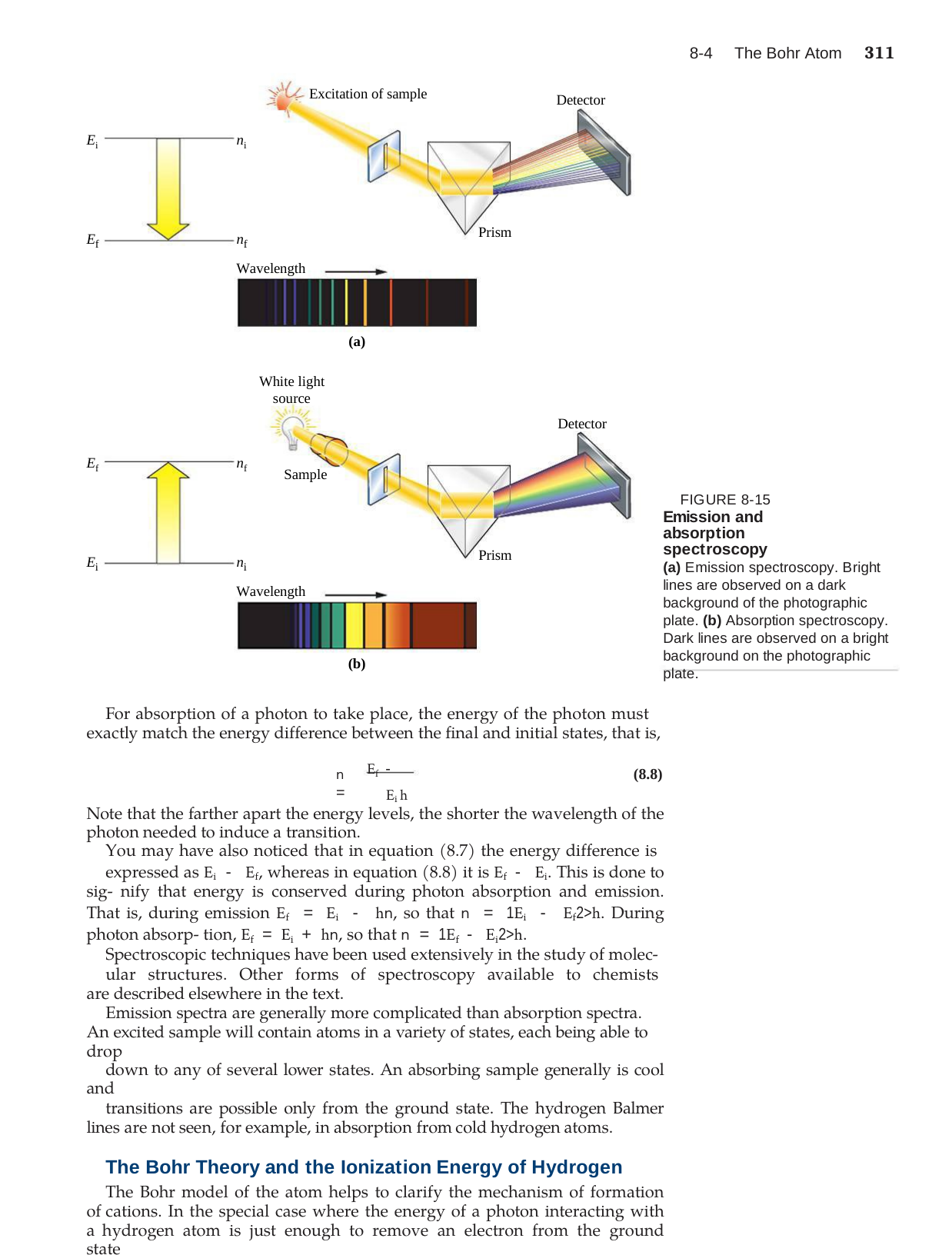

8-4	The Bohr Atom	311
Excitation of sample
Detector
ni
Ei
Prism
E
n
f
f
Wavelength
(a)

White light source
Detector
Ef
nf
Sample
FIGURE 8-15
Emission and absorption spectroscopy
(a) Emission spectroscopy. Bright lines are observed on a dark background of the photographic plate. (b) Absorption spectroscopy. Dark lines are observed on a bright background on the photographic plate.
Prism
E
n
i
i
Wavelength
(b)
For absorption of a photon to take place, the energy of the photon must exactly match the energy difference between the final and initial states, that is,
Ef  -  Ei h
(8.8)
n  =
Note that the farther apart the energy levels, the shorter the wavelength of the photon needed to induce a transition.
You may have also noticed that in equation (8.7) the energy difference is
expressed as Ei   -  Ef, whereas in equation (8.8) it is Ef  -  Ei. This is done to sig- nify that energy is conserved during photon absorption and emission. That is, during emission Ef   =  Ei   -  hn, so that n  =  1Ei   -  Ef2>h. During photon absorp- tion, Ef   =  Ei   +  hn, so that n  =  1Ef  -  Ei2>h.
Spectroscopic techniques have been used extensively in the study of molec-
ular  structures.  Other  forms  of  spectroscopy  available  to  chemists  are described elsewhere in the text.
Emission spectra are generally more complicated than absorption spectra. An excited sample will contain atoms in a variety of states, each being able to drop
down to any of several lower states. An absorbing sample generally is cool and
transitions are possible only from the ground state. The hydrogen Balmer lines are not seen, for example, in absorption from cold hydrogen atoms.

The Bohr Theory and the Ionization Energy of Hydrogen
The Bohr model of the atom helps to clarify the mechanism of formation of cations. In the special case where the energy of a photon interacting with a hydrogen atom is just enough to remove an electron from the ground state